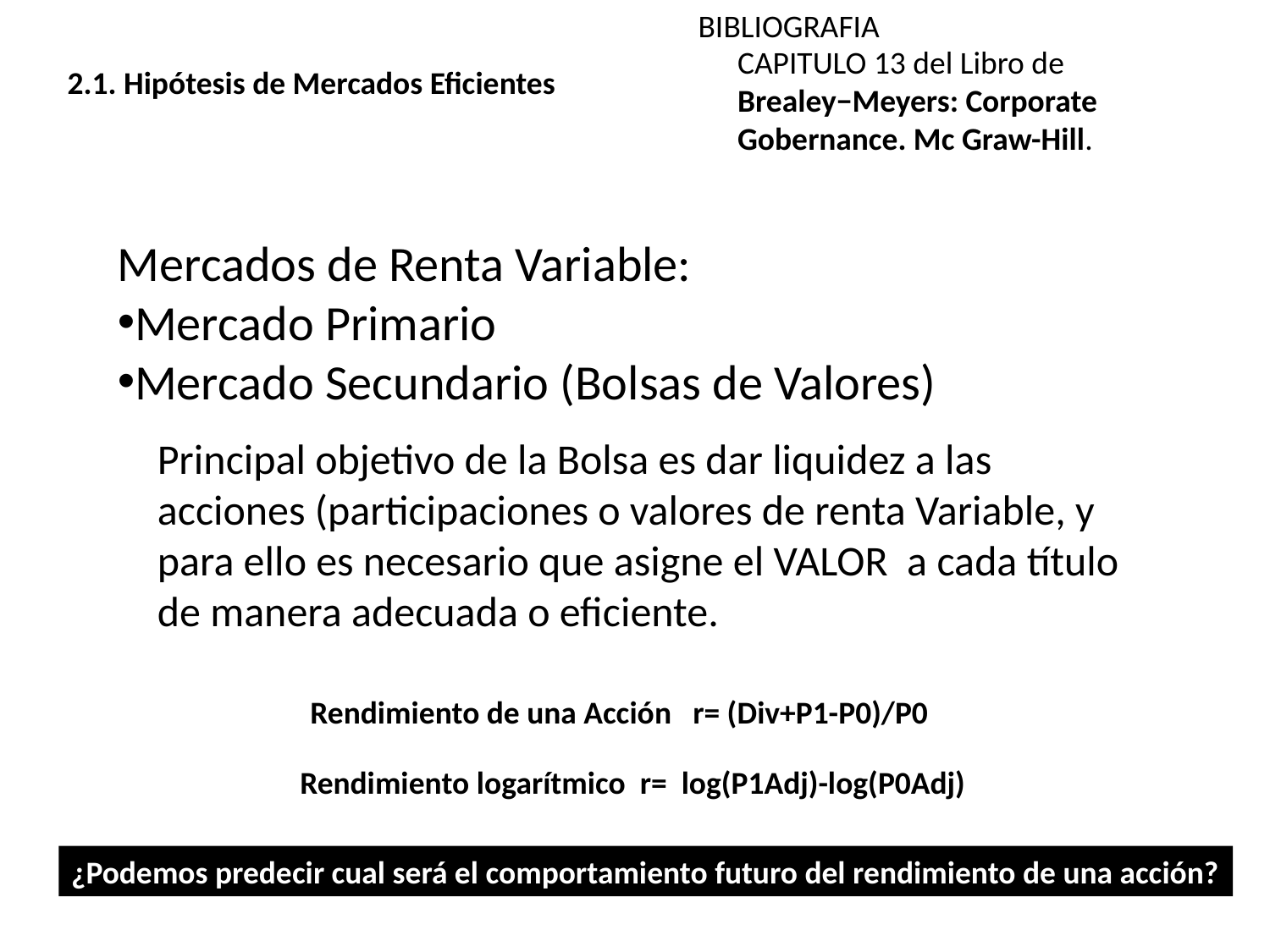

BIBLIOGRAFIA
CAPITULO 13 del Libro de Brealey−Meyers: Corporate Gobernance. Mc Graw-Hill.
2.1. Hipótesis de Mercados Eficientes
Mercados de Renta Variable:
Mercado Primario
Mercado Secundario (Bolsas de Valores)
Principal objetivo de la Bolsa es dar liquidez a las acciones (participaciones o valores de renta Variable, y para ello es necesario que asigne el VALOR  a cada título de manera adecuada o eficiente.
Rendimiento de una Acción   r= (Div+P1-P0)/P0
Rendimiento logarítmico  r=  log(P1Adj)-log(P0Adj)
¿Podemos predecir cual será el comportamiento futuro del rendimiento de una acción?